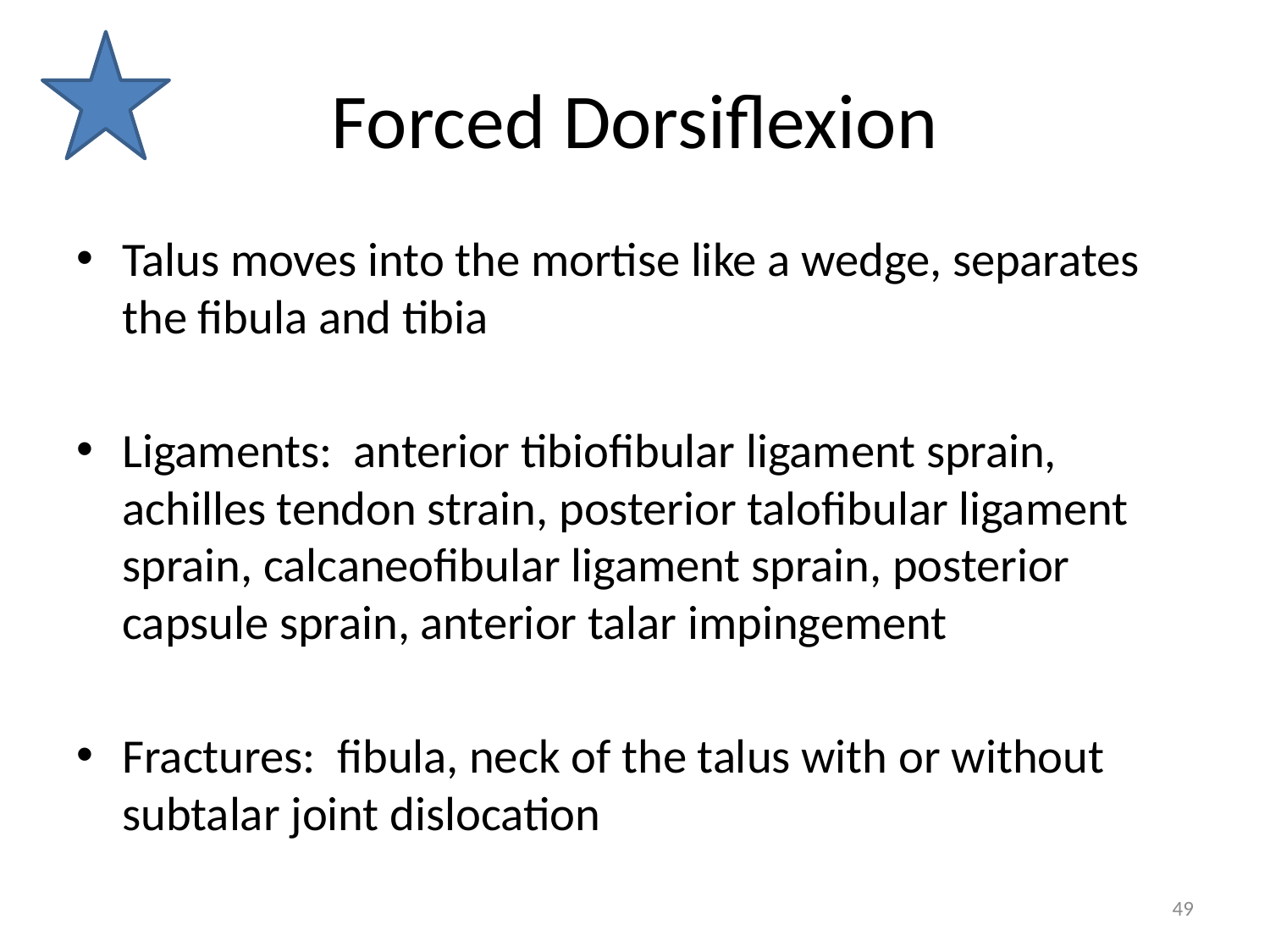

# Forced Dorsiflexion
Talus moves into the mortise like a wedge, separates the fibula and tibia

Ligaments:  anterior tibiofibular ligament sprain, achilles tendon strain, posterior talofibular ligament sprain, calcaneofibular ligament sprain, posterior capsule sprain, anterior talar impingement

Fractures:  fibula, neck of the talus with or without subtalar joint dislocation

49